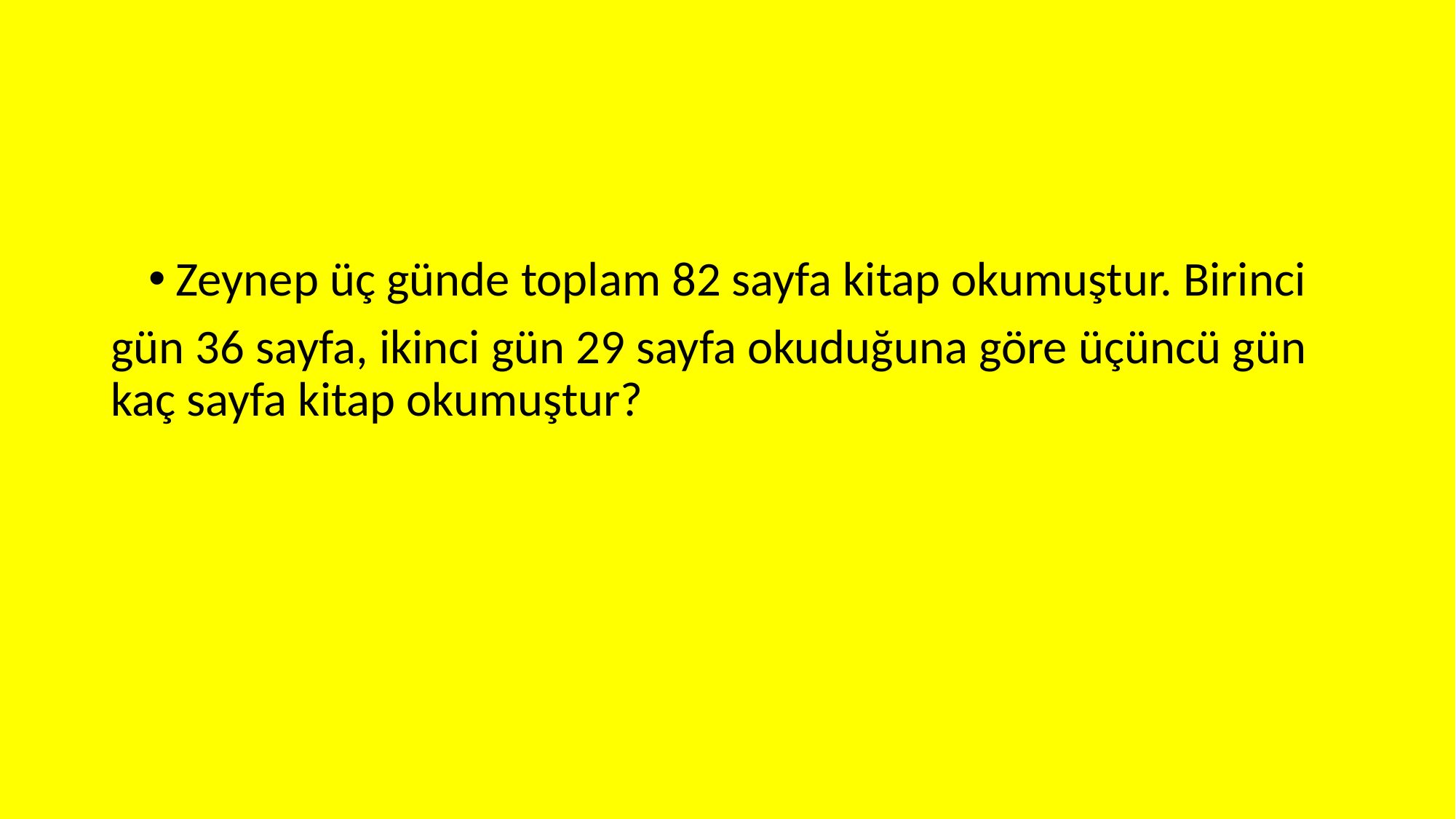

Zeynep üç günde toplam 82 sayfa kitap okumuştur. Birinci
gün 36 sayfa, ikinci gün 29 sayfa okuduğuna göre üçüncü gün kaç sayfa kitap okumuştur?